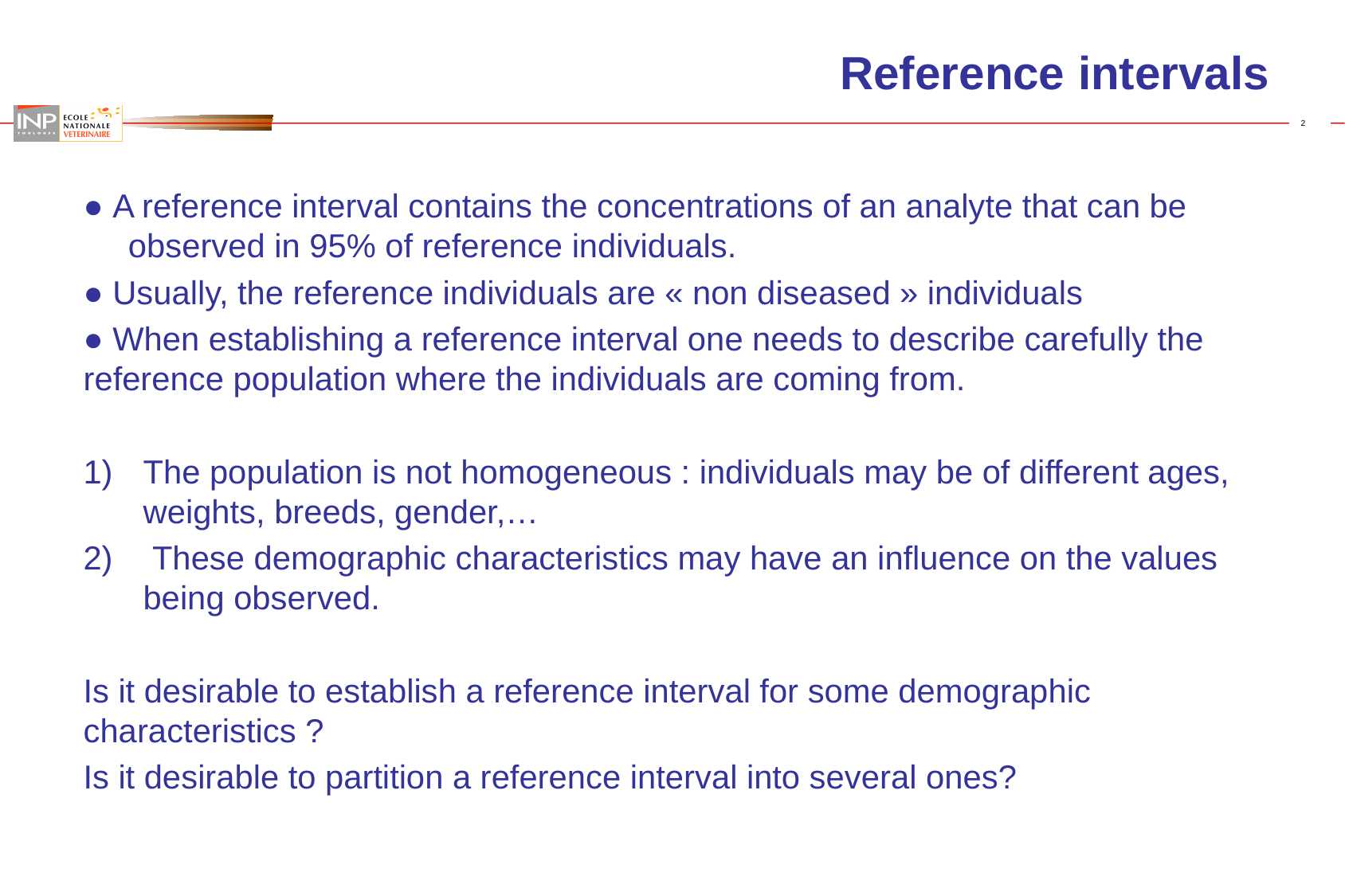

# Reference intervals
● A reference interval contains the concentrations of an analyte that can be observed in 95% of reference individuals.
● Usually, the reference individuals are « non diseased » individuals
● When establishing a reference interval one needs to describe carefully the reference population where the individuals are coming from.

The population is not homogeneous : individuals may be of different ages, weights, breeds, gender,…
 These demographic characteristics may have an influence on the values being observed.

Is it desirable to establish a reference interval for some demographic characteristics ?
Is it desirable to partition a reference interval into several ones?